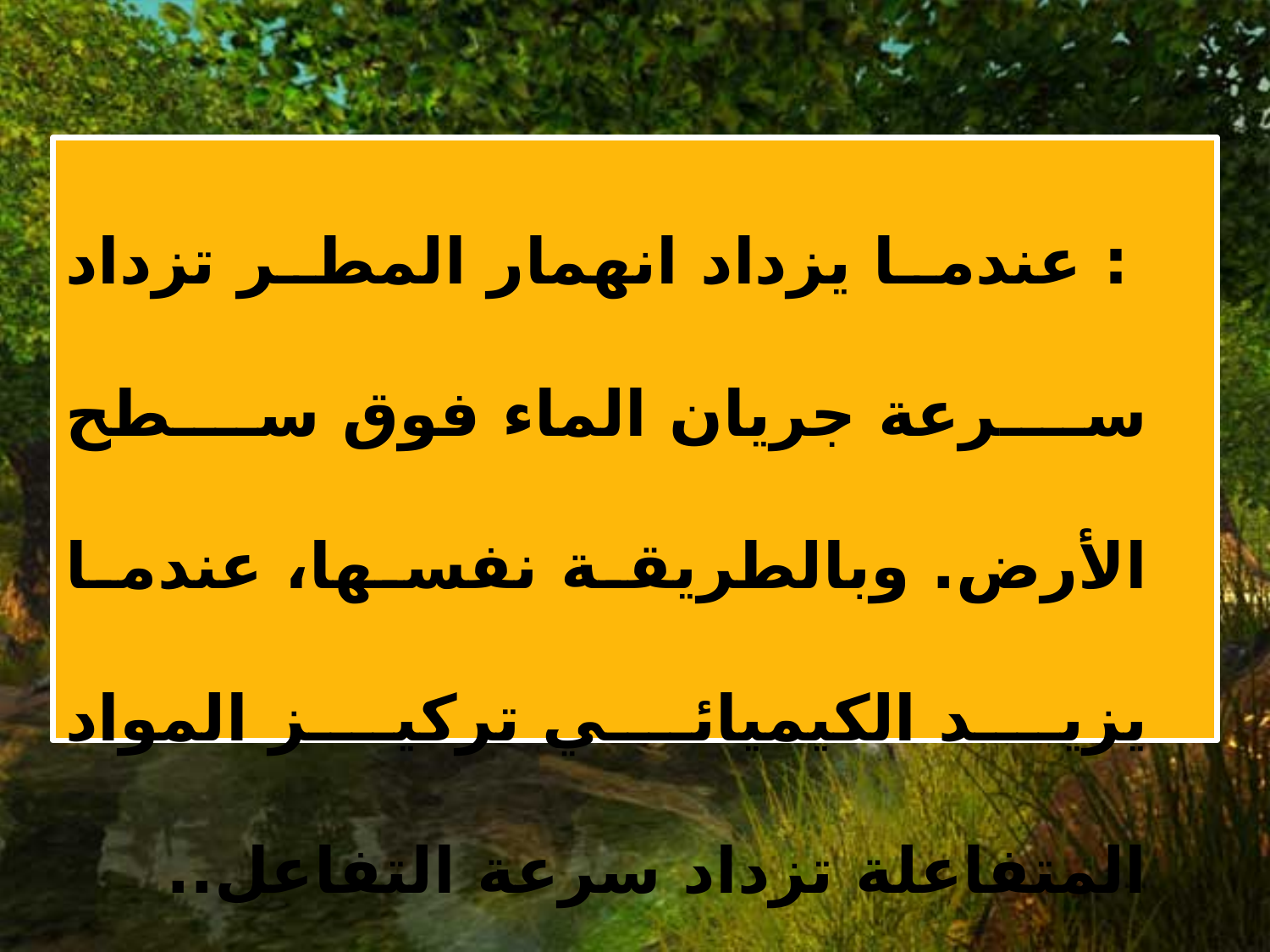

: عندما يزداد انهمار المطر تزداد سرعة جريان الماء فوق سطح الأرض. وبالطريقة نفسها، عندما يزيد الكيميائي تركيز المواد المتفاعلة تزداد سرعة التفاعل..